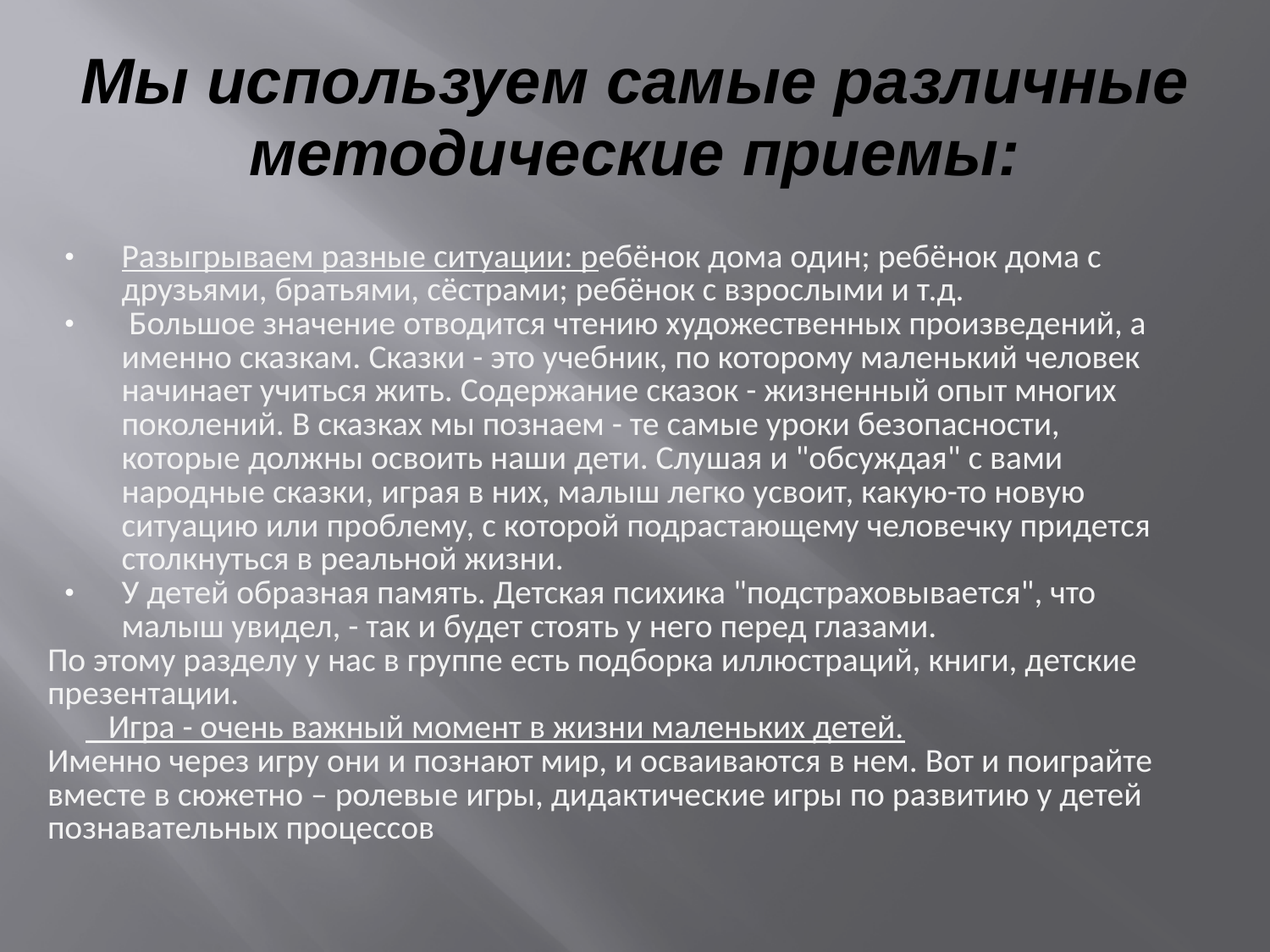

# Мы используем самые различные методические приемы:
Разыгрываем разные ситуации: ребёнок дома один; ребёнок дома с друзьями, братьями, сёстрами; ребёнок с взрослыми и т.д.
 Большое значение отводится чтению художественных произведений, а именно сказкам. Сказки - это учебник, по которому маленький человек начинает учиться жить. Содержание сказок - жизненный опыт многих поколений. В сказках мы познаем - те самые уроки безопасности, которые должны освоить наши дети. Слушая и "обсуждая" с вами народные сказки, играя в них, малыш легко усвоит, какую-то новую ситуацию или проблему, с которой подрастающему человечку придется столкнуться в реальной жизни.
У детей образная память. Детская психика "подстраховывается", что малыш увидел, - так и будет стоять у него перед глазами.
По этому разделу у нас в группе есть подборка иллюстраций, книги, детские презентации.
        Игра - очень важный момент в жизни маленьких детей.
Именно через игру они и познают мир, и осваиваются в нем. Вот и поиграйте вместе в сюжетно – ролевые игры, дидактические игры по развитию у детей познавательных процессов